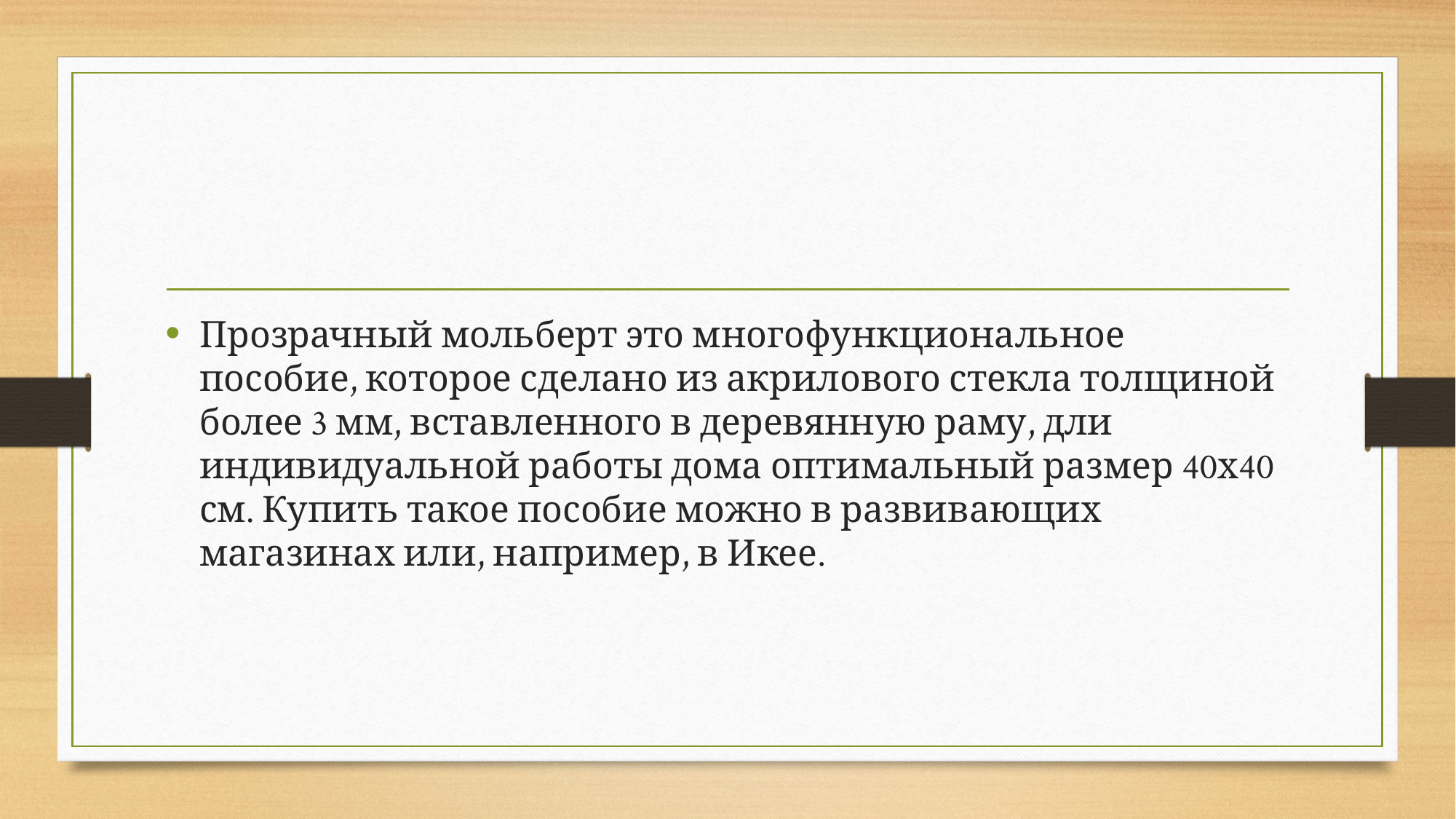

#
Прозрачный мольберт это многофункциональное пособие, которое сделано из акрилового стекла толщиной более 3 мм, вставленного в деревянную раму, дли индивидуальной работы дома оптимальный размер 40х40 см. Купить такое пособие можно в развивающих магазинах или, например, в Икее.